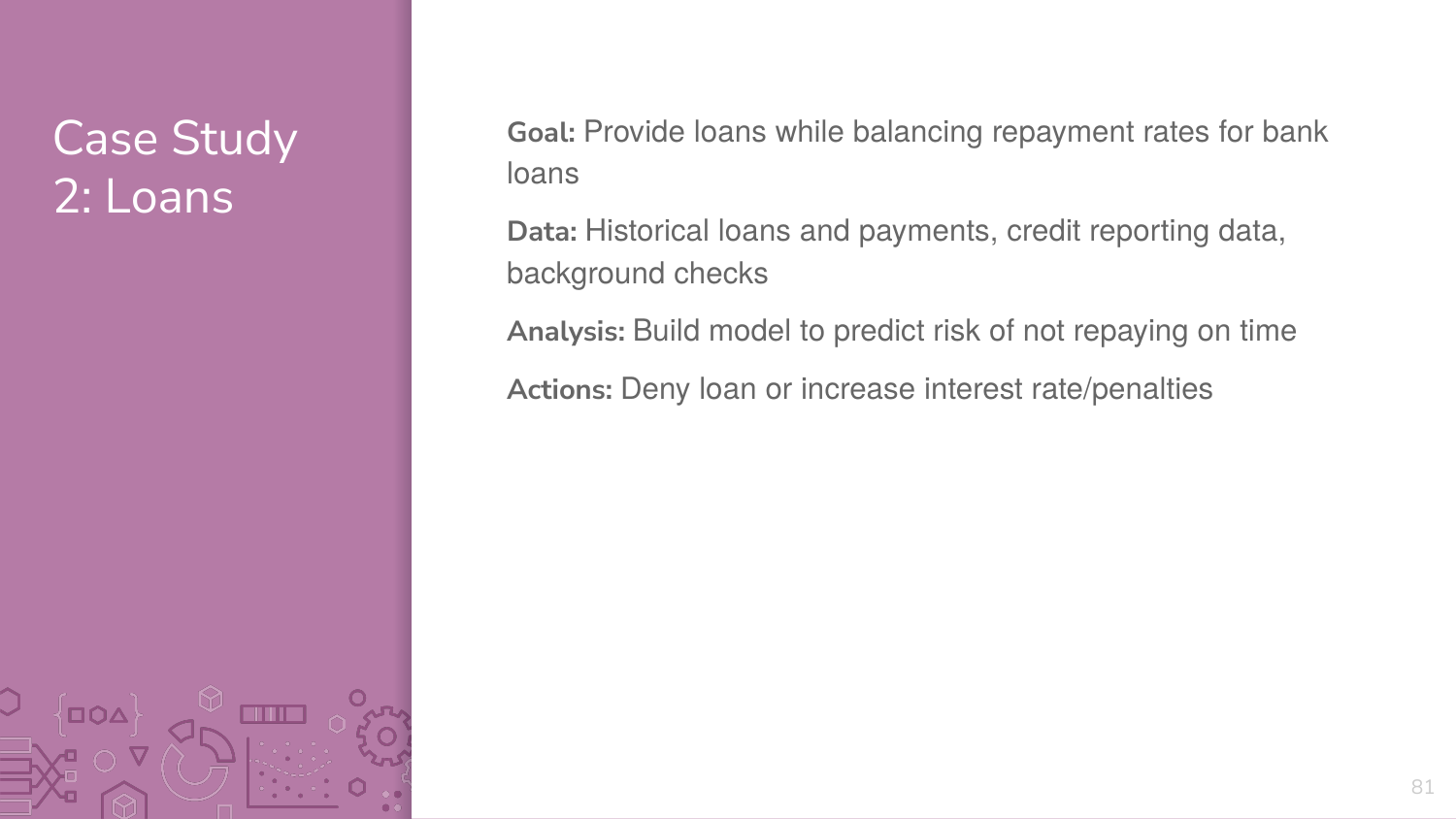

# Case Study 2: Loans
Goal: Provide loans while balancing repayment rates for bank loans
Data: Historical loans and payments, credit reporting data, background checks
Analysis: Build model to predict risk of not repaying on time
Actions: Deny loan or increase interest rate/penalties
81